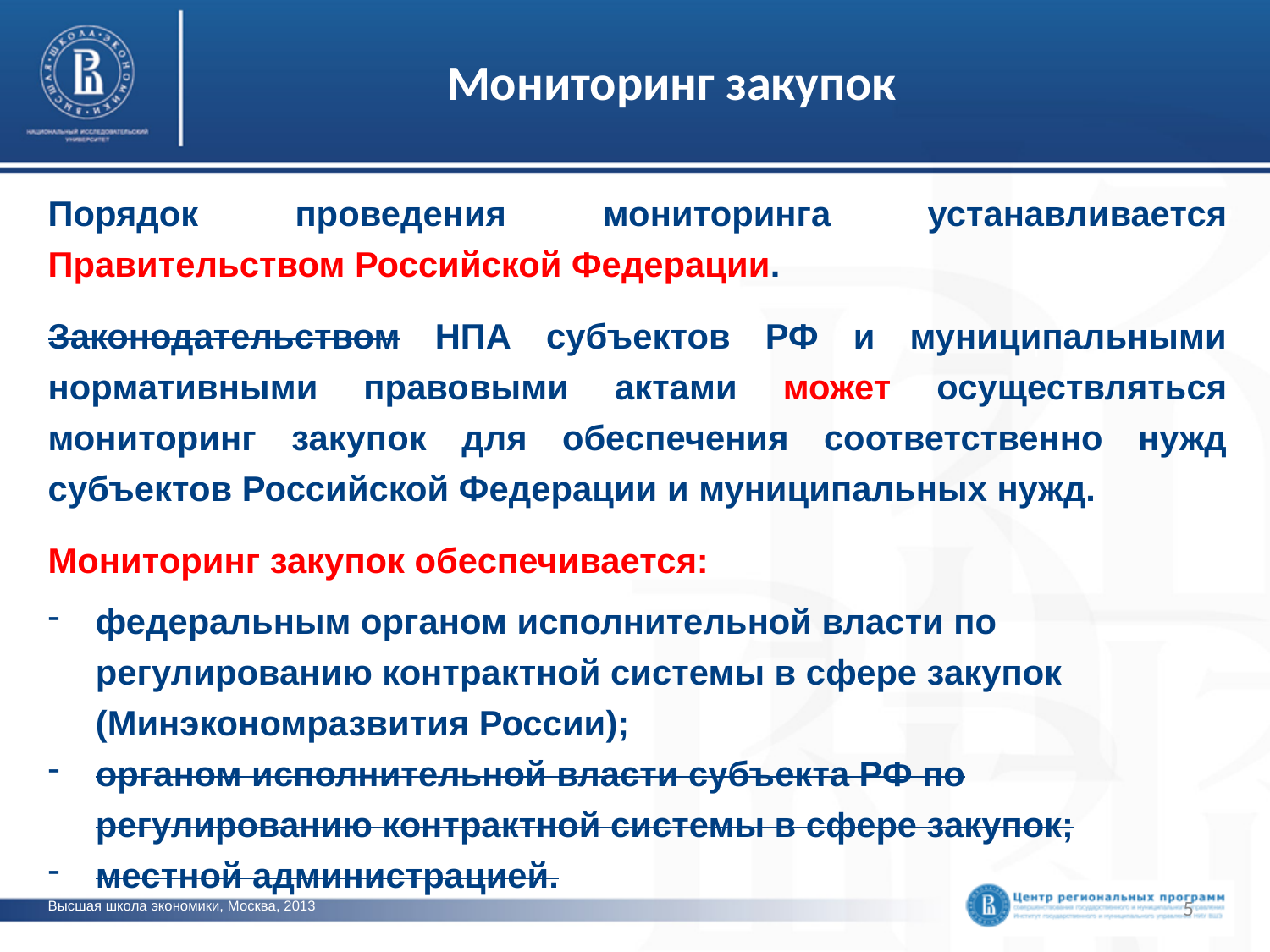

# Мониторинг закупок

Порядок проведения мониторинга устанавливается Правительством Российской Федерации.
Законодательством НПА субъектов РФ и муниципальными нормативными правовыми актами может осуществляться мониторинг закупок для обеспечения соответственно нужд субъектов Российской Федерации и муниципальных нужд.
Мониторинг закупок обеспечивается:
федеральным органом исполнительной власти по регулированию контрактной системы в сфере закупок (Минэкономразвития России);
органом исполнительной власти субъекта РФ по регулированию контрактной системы в сфере закупок;
местной администрацией.

фото
5
Высшая школа экономики, Москва, 2013